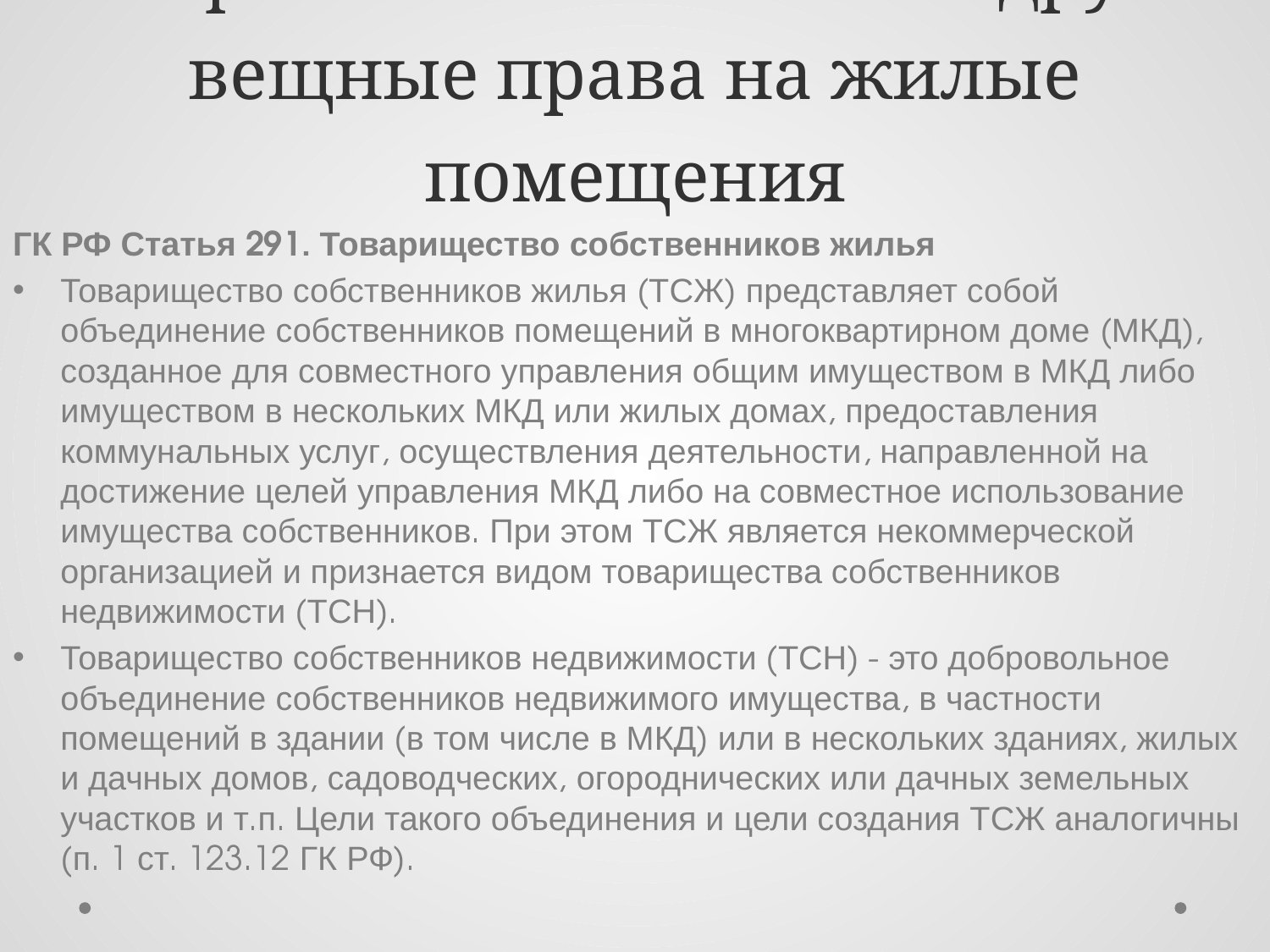

# 21.  Право собственности и другие вещные права на жилые помещения
ГК РФ Статья 291. Товарищество собственников жилья
Товарищество собственников жилья (ТСЖ) представляет собой объединение собственников помещений в многоквартирном доме (МКД), созданное для совместного управления общим имуществом в МКД либо имуществом в нескольких МКД или жилых домах, предоставления коммунальных услуг, осуществления деятельности, направленной на достижение целей управления МКД либо на совместное использование имущества собственников. При этом ТСЖ является некоммерческой организацией и признается видом товарищества собственников недвижимости (ТСН).
Товарищество собственников недвижимости (ТСН) - это добровольное объединение собственников недвижимого имущества, в частности помещений в здании (в том числе в МКД) или в нескольких зданиях, жилых и дачных домов, садоводческих, огороднических или дачных земельных участков и т.п. Цели такого объединения и цели создания ТСЖ аналогичны (п. 1 ст. 123.12 ГК РФ).